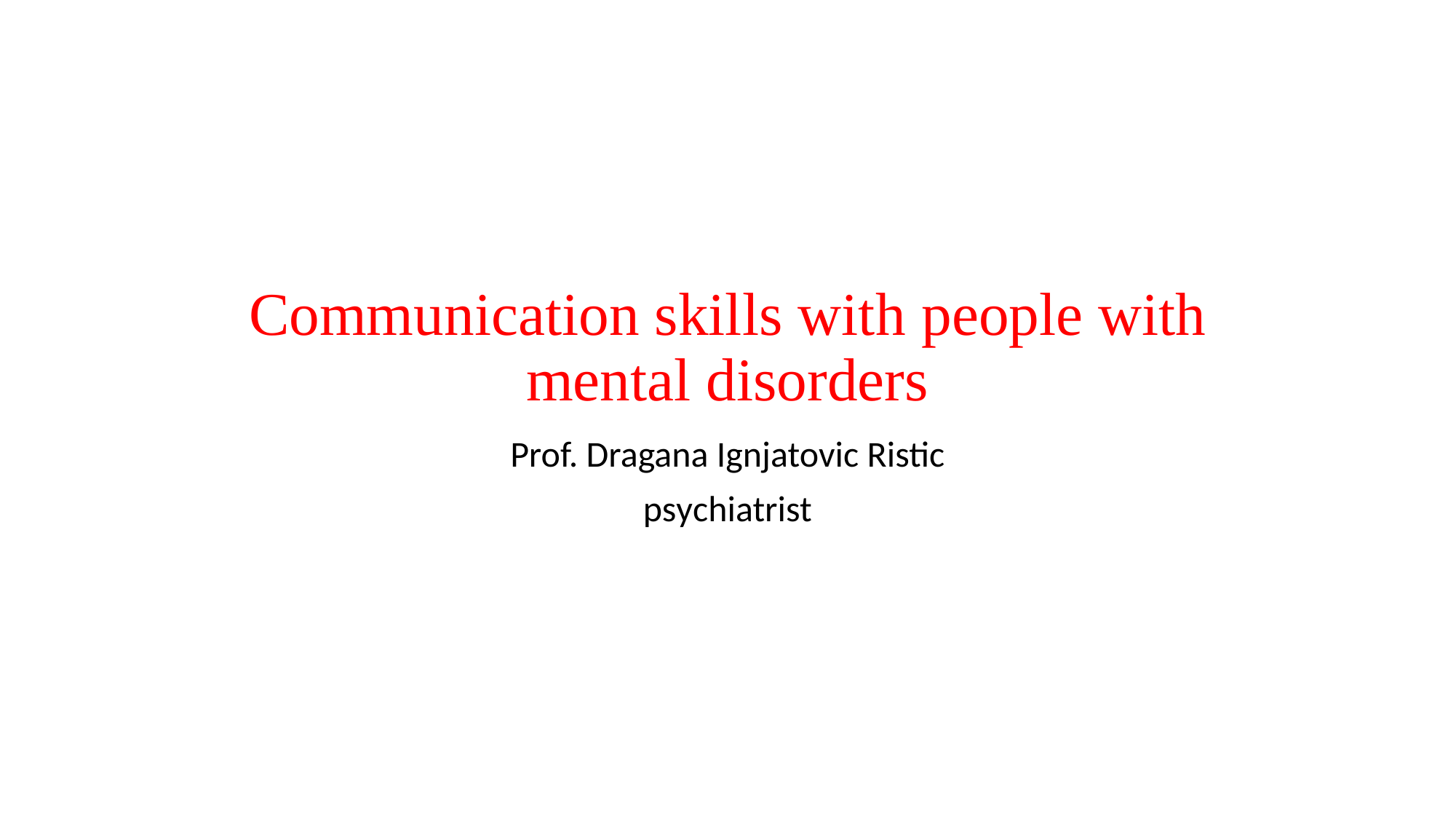

# Communication skills with people with mental disorders
Prof. Dragana Ignjatovic Ristic
psychiatrist